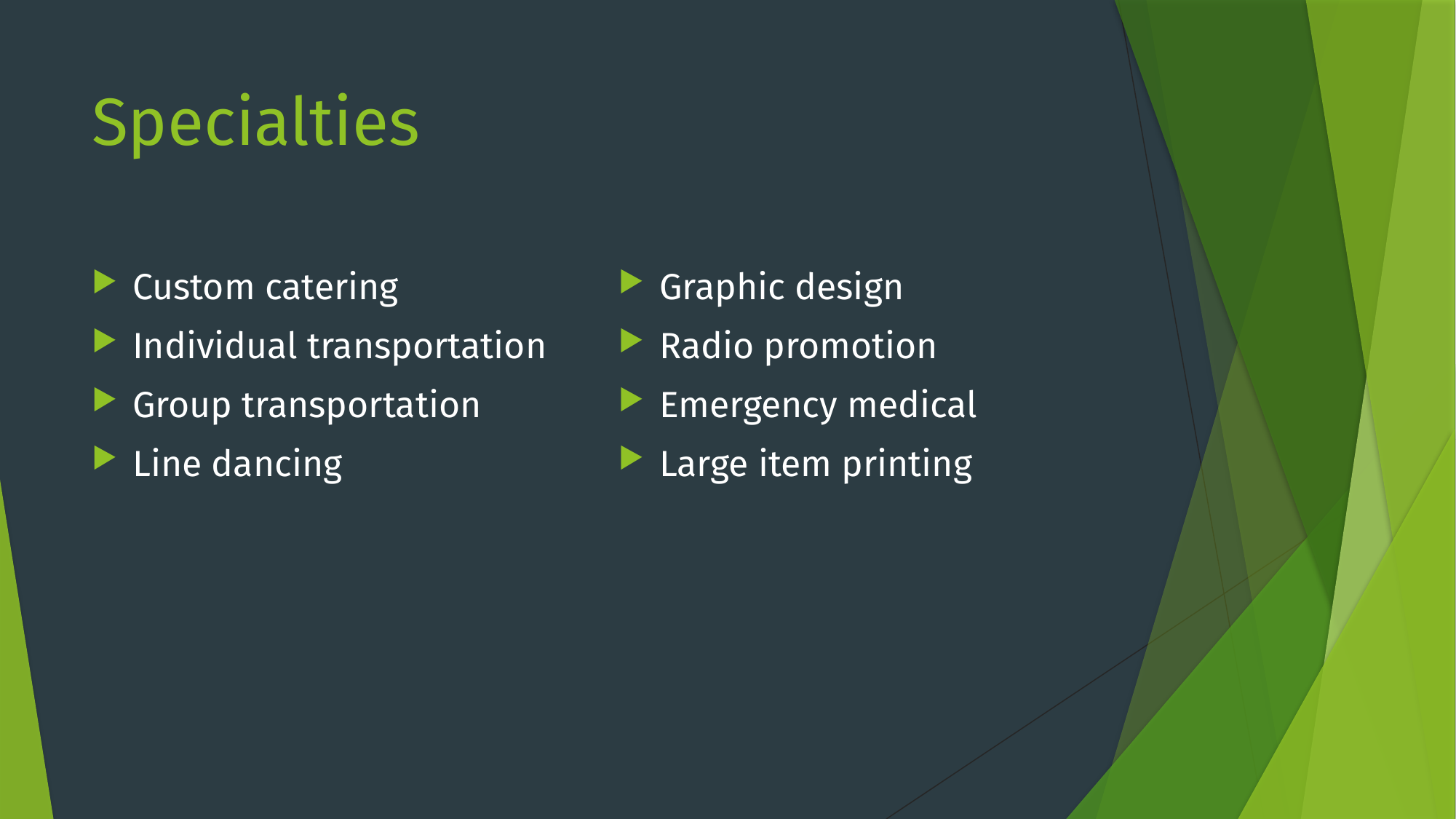

# Specialties
Custom catering
Individual transportation
Group transportation
Line dancing
Graphic design
Radio promotion
Emergency medical
Large item printing